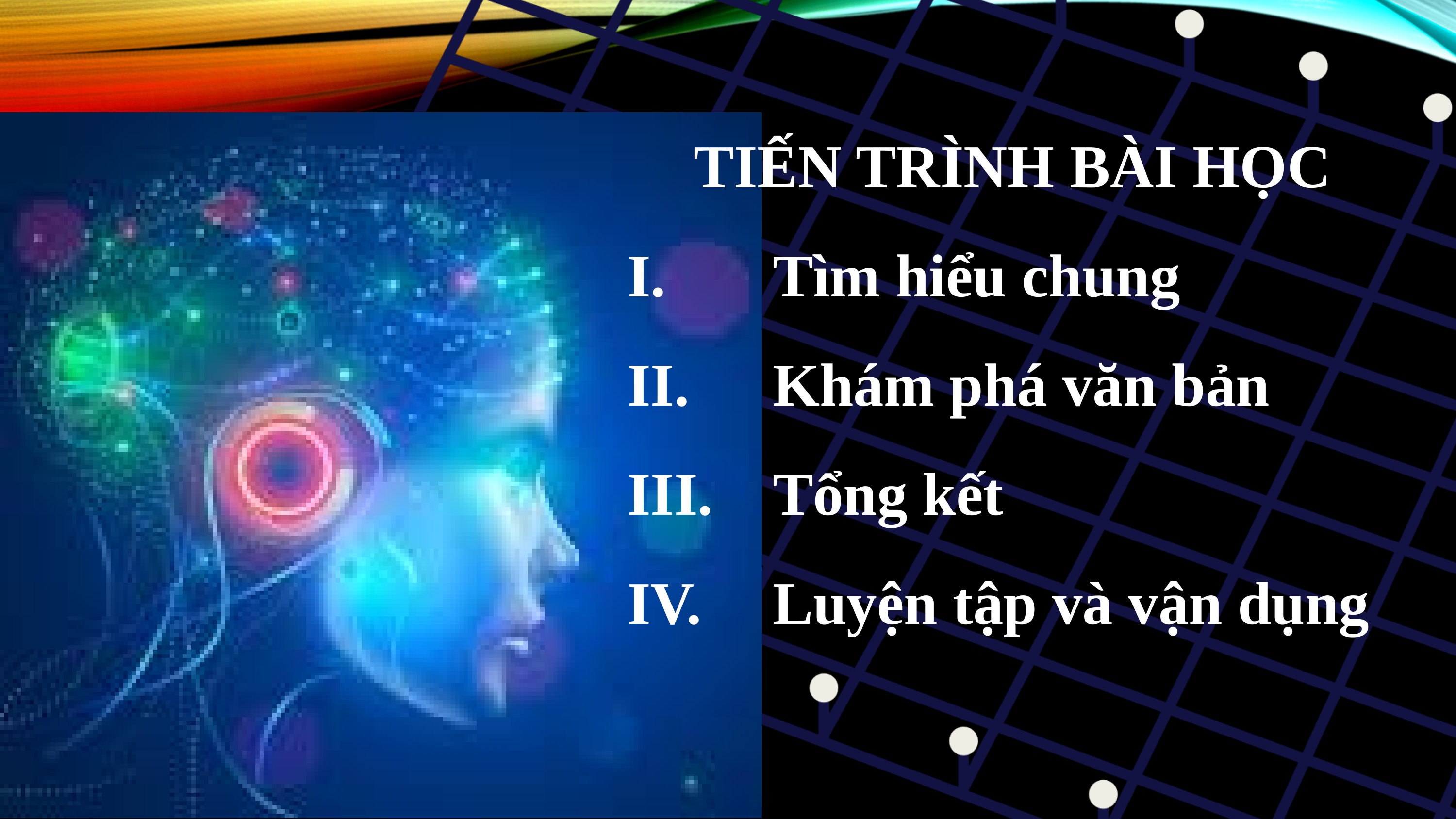

TIẾN TRÌNH BÀI HỌC
I. 		Tìm hiểu chung
II. 	Khám phá văn bản
III. 	Tổng kết
IV. 	Luyện tập và vận dụng